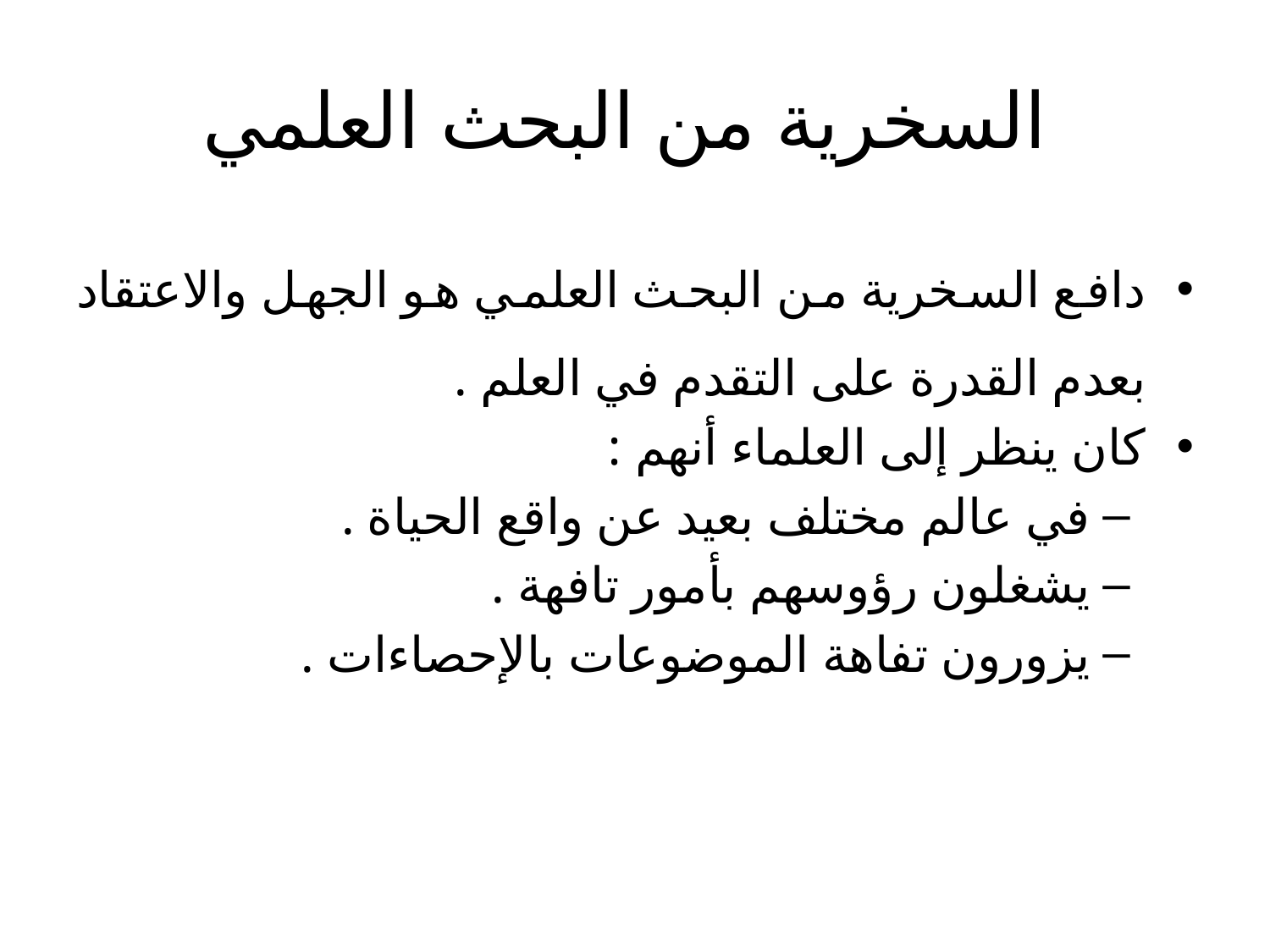

# السخرية من البحث العلمي
دافع السخرية من البحث العلمي هو الجهل والاعتقاد بعدم القدرة على التقدم في العلم .
كان ينظر إلى العلماء أنهم :
في عالم مختلف بعيد عن واقع الحياة .
يشغلون رؤوسهم بأمور تافهة .
يزورون تفاهة الموضوعات بالإحصاءات .